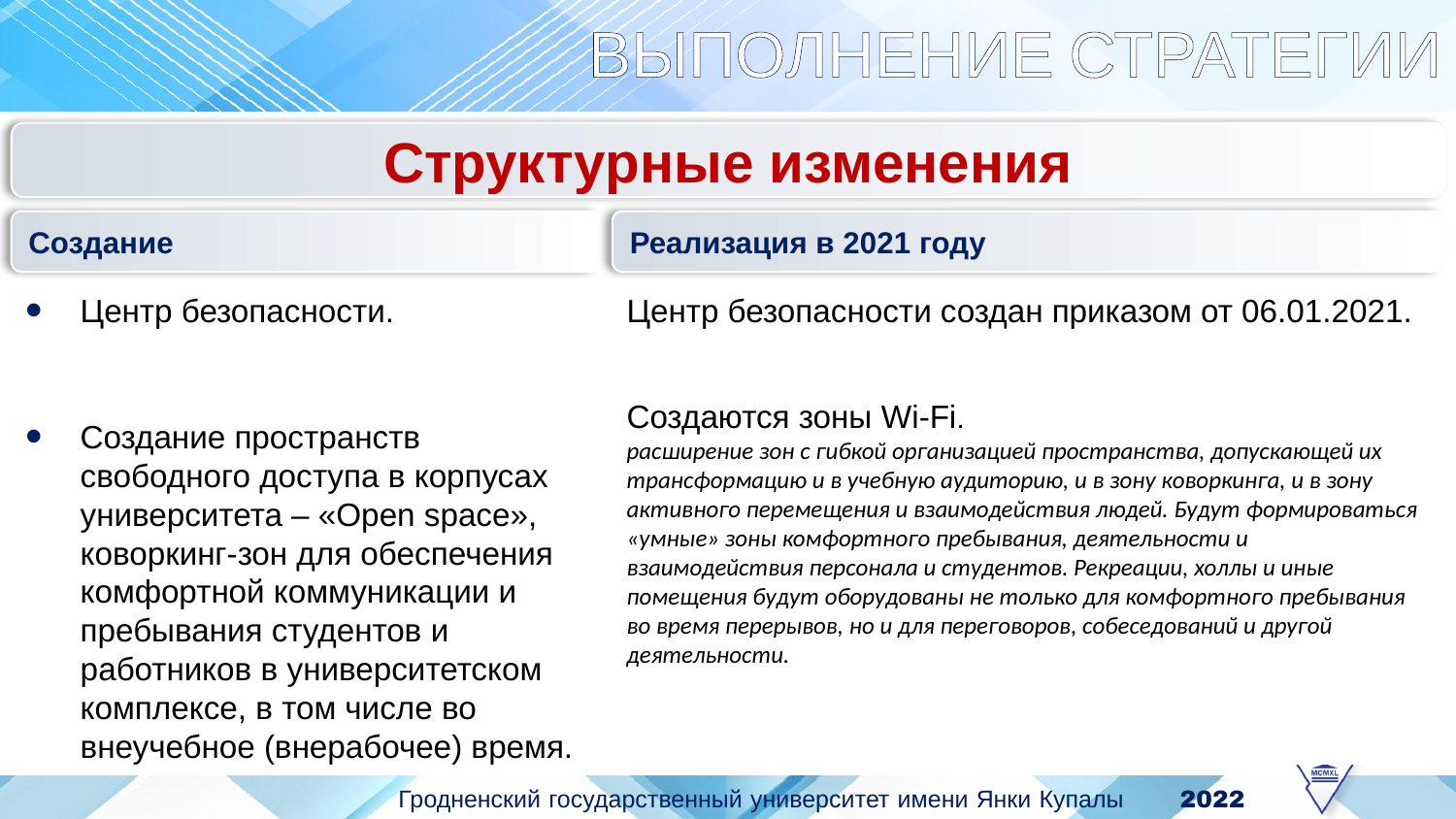

ВЫПОЛНЕНИЕ СТРАТЕГИИ
Структурные изменения
Создание
Реализация в 2021 году
Центр безопасности создан приказом от 06.01.2021.

Создаются зоны Wi-Fi.
расширение зон с гибкой организацией пространства, допускающей их трансформацию и в учебную аудиторию, и в зону коворкинга, и в зону активного перемещения и взаимодействия людей. Будут формироваться «умные» зоны комфортного пребывания, деятельности и взаимодействия персонала и студентов. Рекреации, холлы и иные помещения будут оборудованы не только для комфортного пребывания во время перерывов, но и для переговоров, собеседований и другой деятельности.

Центр безопасности.

Создание пространств свободного доступа в корпусах университета – «Open space», коворкинг-зон для обеспечения комфортной коммуникации и пребывания студентов и работников в университетском комплексе, в том числе во внеучебное (внерабочее) время.